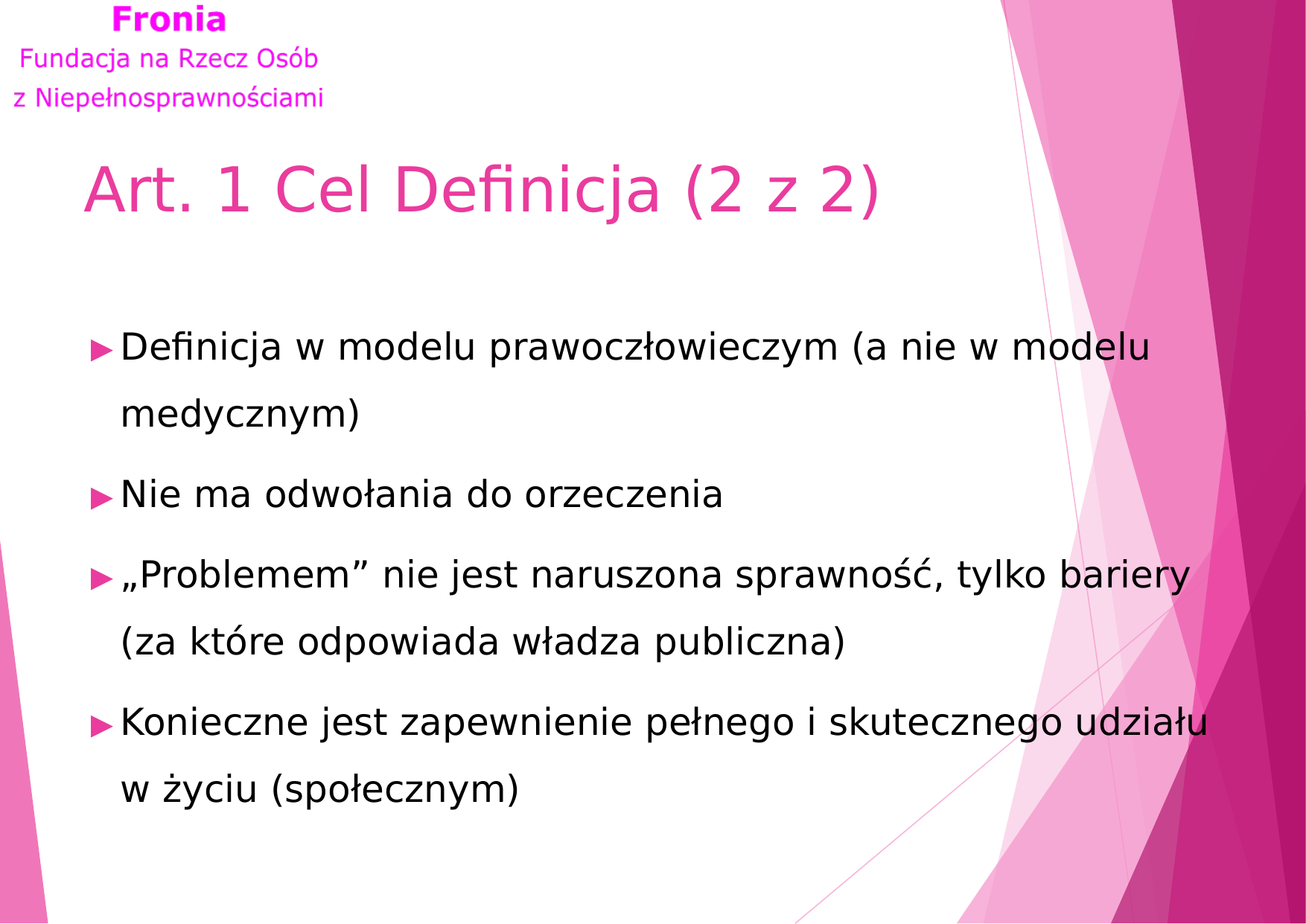

# Art. 1 Cel Definicja (2 z 2)
Definicja w modelu prawoczłowieczym (a nie w modelu medycznym)
Nie ma odwołania do orzeczenia
„Problemem” nie jest naruszona sprawność, tylko bariery (za które odpowiada władza publiczna)
Konieczne jest zapewnienie pełnego i skutecznego udziału w życiu (społecznym)